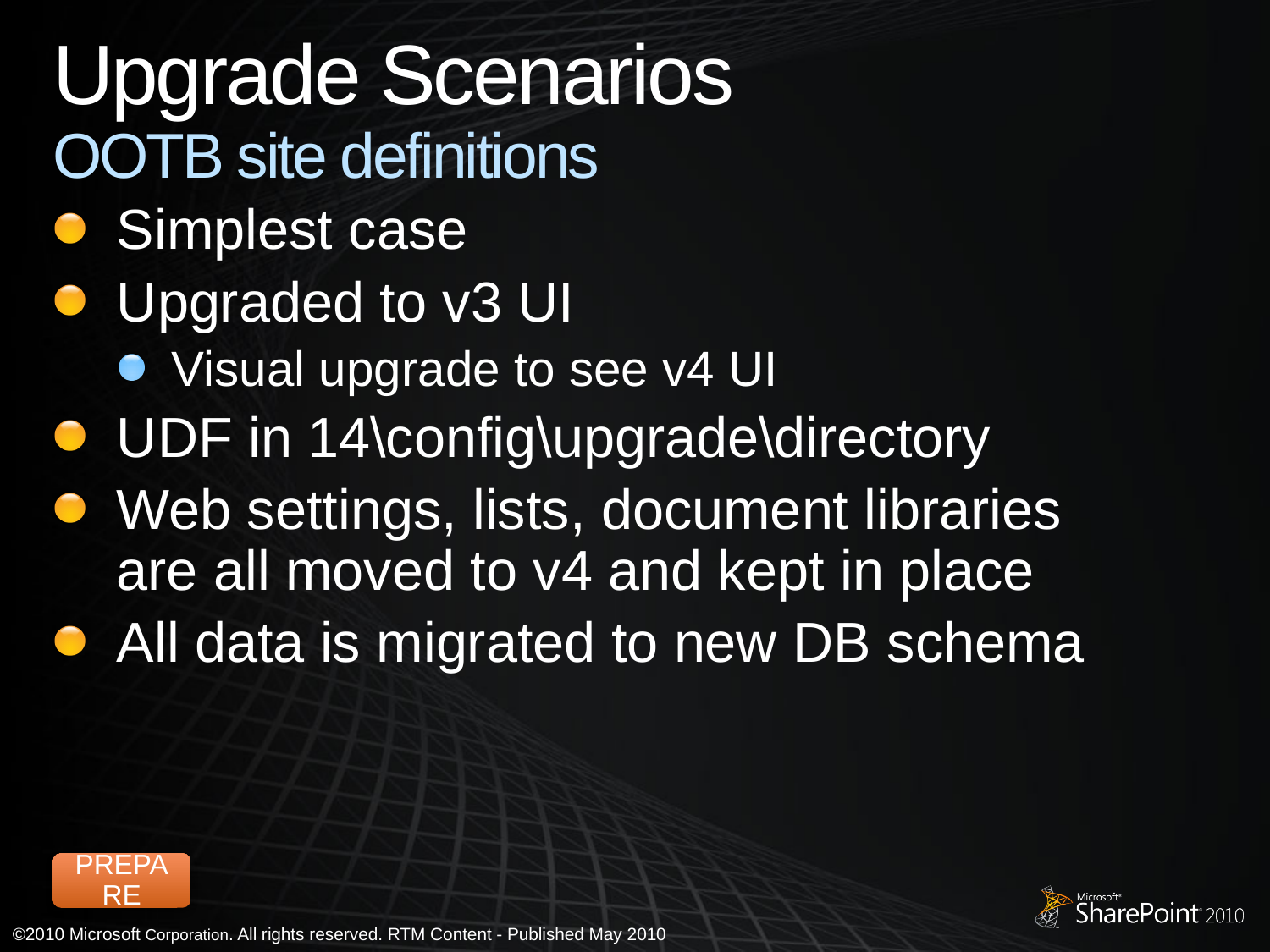

# Upgrade Scenarios OOTB site definitions
Simplest case
Upgraded to v3 UI
Visual upgrade to see v4 UI
UDF in 14\config\upgrade\directory
Web settings, lists, document libraries
are all moved to v4 and kept in place
All data is migrated to new DB schema